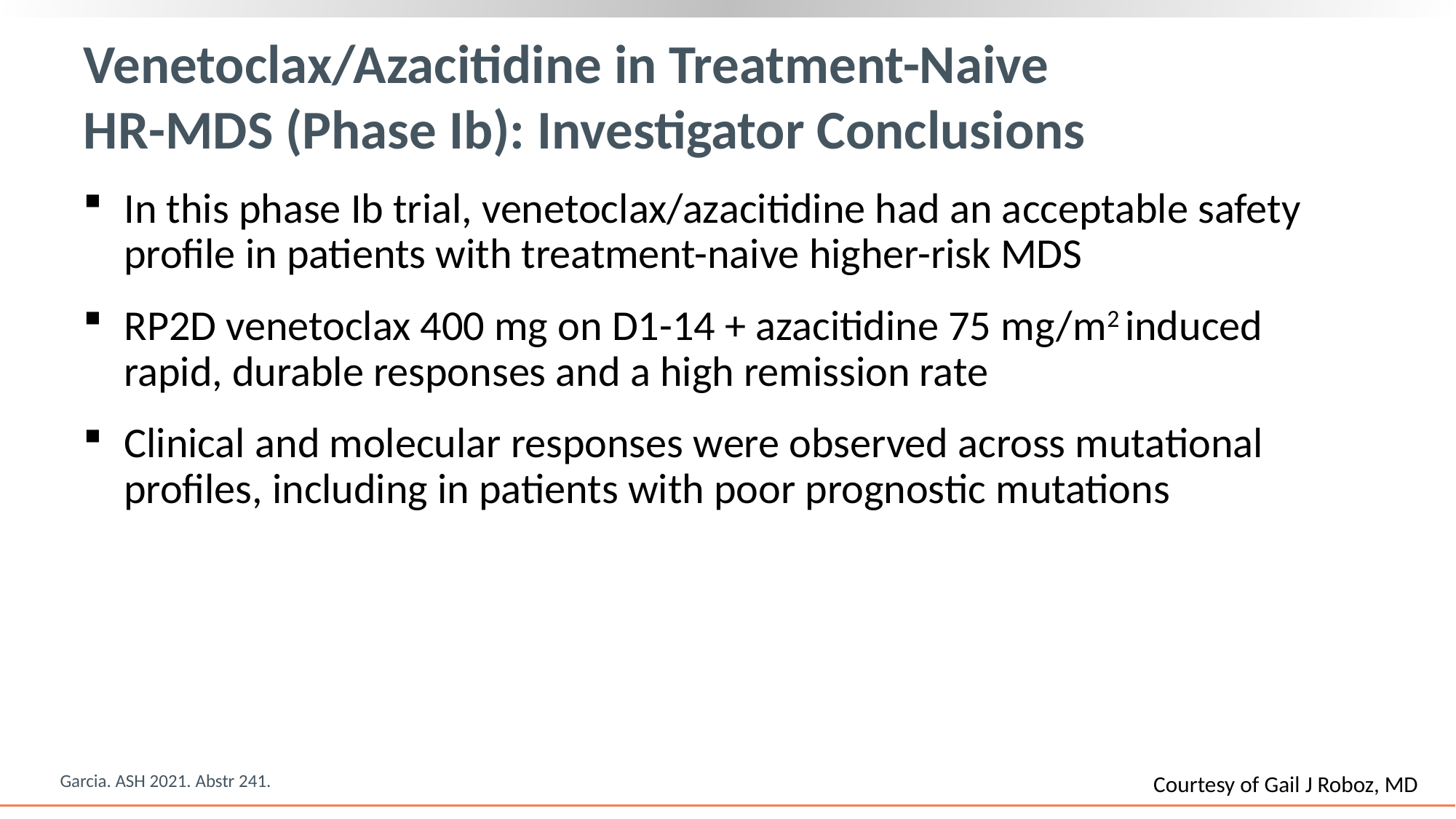

# Venetoclax/Azacitidine in Treatment-Naive HR-MDS (Phase Ib): Investigator Conclusions
In this phase Ib trial, venetoclax/azacitidine had an acceptable safety profile in patients with treatment-naive higher-risk MDS
RP2D venetoclax 400 mg on D1-14 + azacitidine 75 mg/m2 induced rapid, durable responses and a high remission rate
Clinical and molecular responses were observed across mutational profiles, including in patients with poor prognostic mutations
Garcia. ASH 2021. Abstr 241.
Courtesy of Gail J Roboz, MD